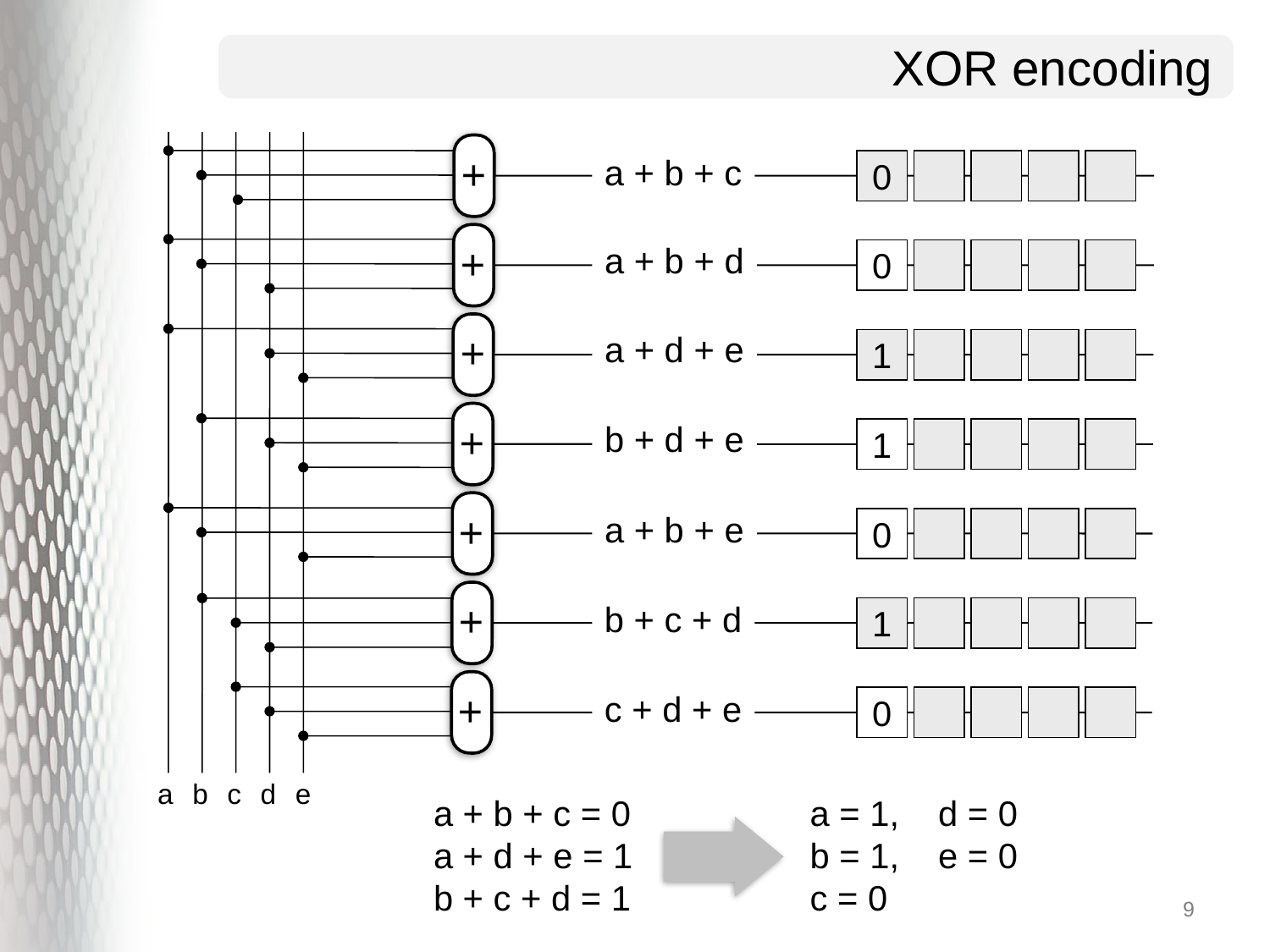

# XOR encoding

+
+
+
+
+
+
+
a + b + c
a + b + d
a + d + e
b + d + e
a + b + e
b + c + d
c + d + e

0

x

1

x

x

1

x

0
1
0
0

a
b
c
d
e
a + b + c = 0
a + d + e = 1
b + c + d = 1
a = 1,    d = 0
b = 1,    e = 0
c = 0